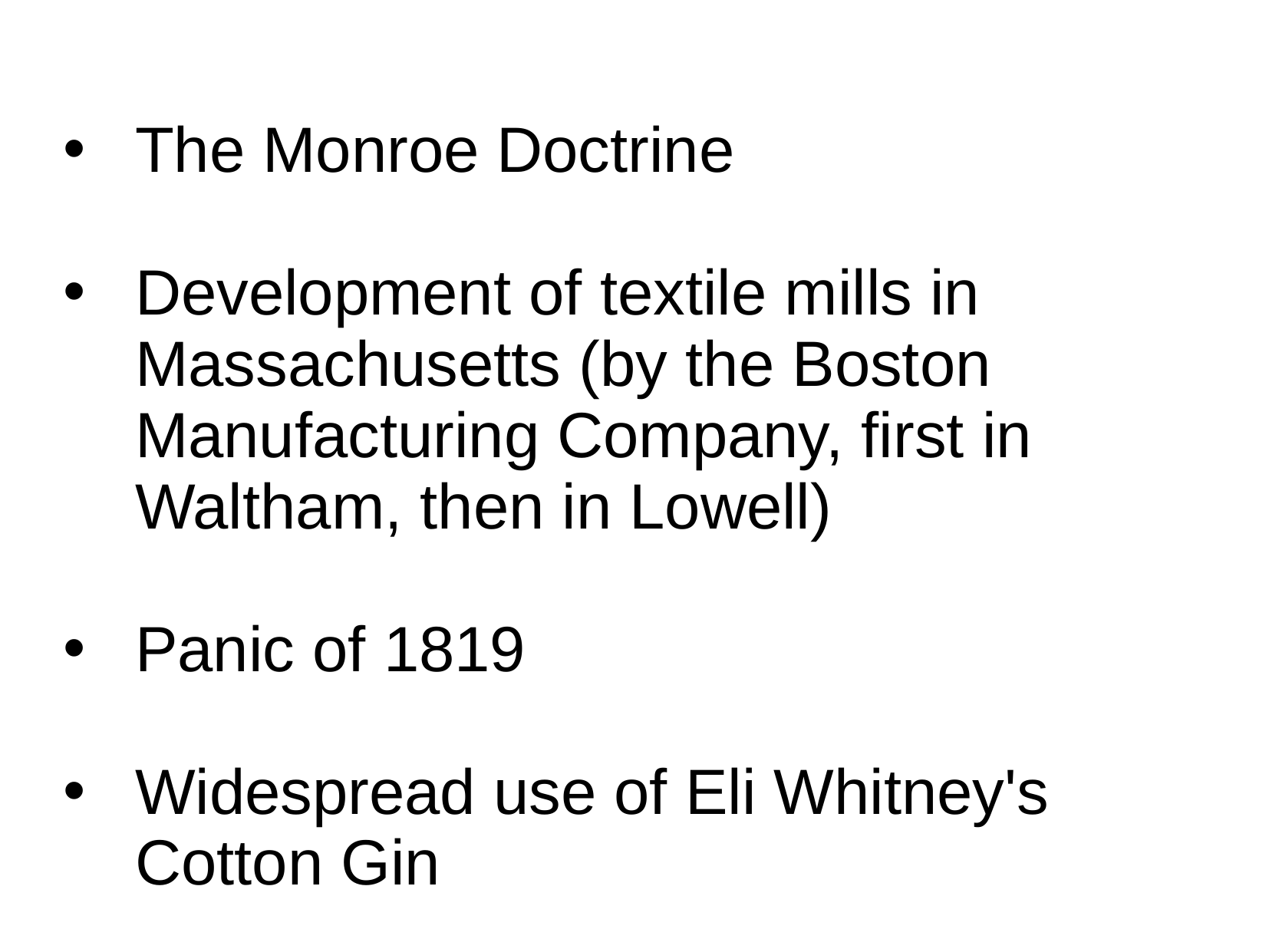

The Monroe Doctrine

Development of textile mills in Massachusetts (by the Boston Manufacturing Company, first in Waltham, then in Lowell)

Panic of 1819

Widespread use of Eli Whitney's Cotton Gin